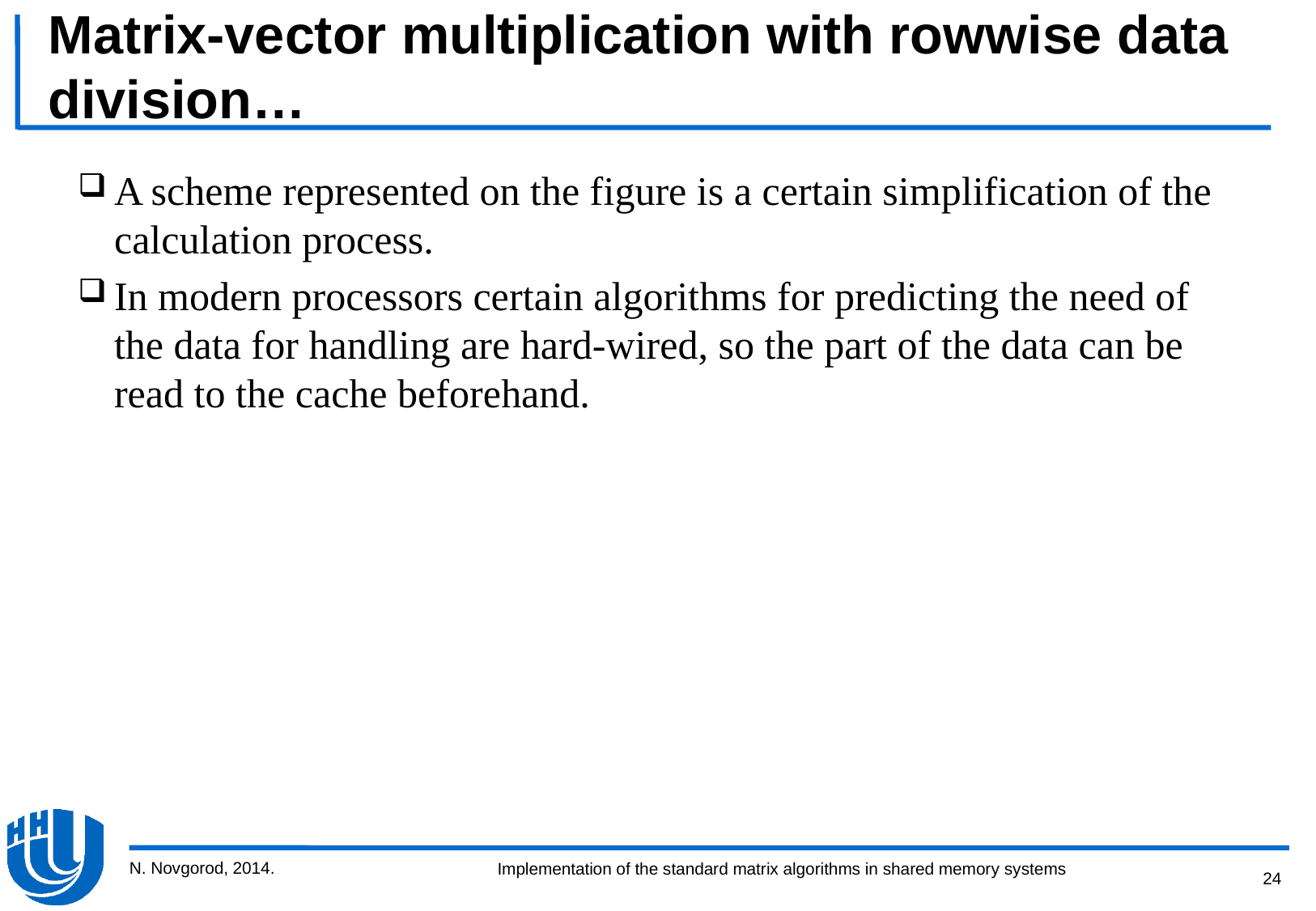

# Matrix-vector multiplication with rowwise data division…
A scheme represented on the figure is a certain simplification of the calculation process.
In modern processors certain algorithms for predicting the need of the data for handling are hard-wired, so the part of the data can be  read to the cache beforehand.
N. Novgorod, 2014.
24
Implementation of the standard matrix algorithms in shared memory systems